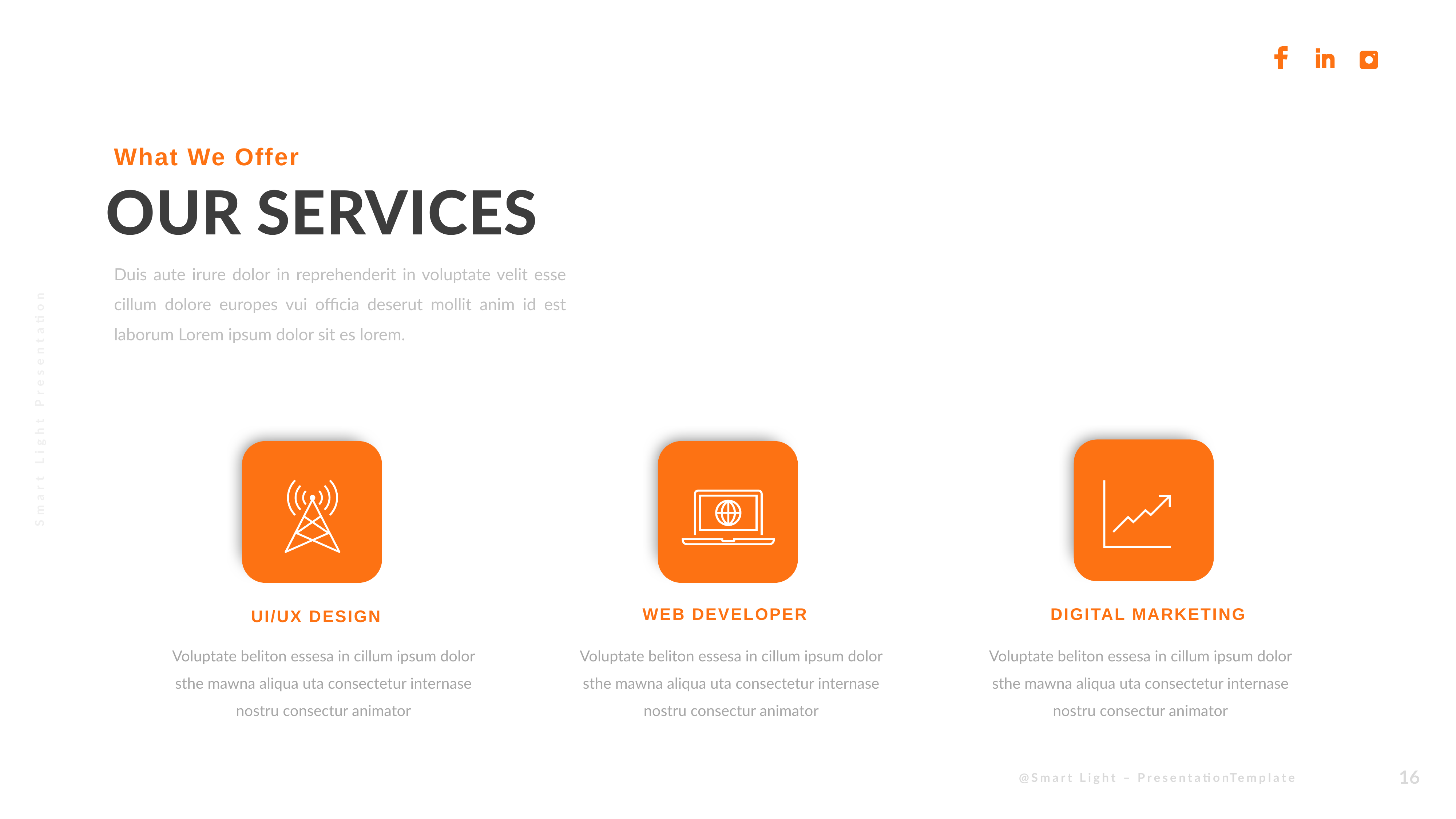

What We Offer
OUR SERVICES
Duis aute irure dolor in reprehenderit in voluptate velit esse cillum dolore europes vui officia deserut mollit anim id est laborum Lorem ipsum dolor sit es lorem.

WEB DEVELOPER
DIGITAL MARKETING
UI/UX DESIGN
Voluptate beliton essesa in cillum ipsum dolor sthe mawna aliqua uta consectetur internase nostru consectur animator
Voluptate beliton essesa in cillum ipsum dolor sthe mawna aliqua uta consectetur internase nostru consectur animator
Voluptate beliton essesa in cillum ipsum dolor sthe mawna aliqua uta consectetur internase nostru consectur animator